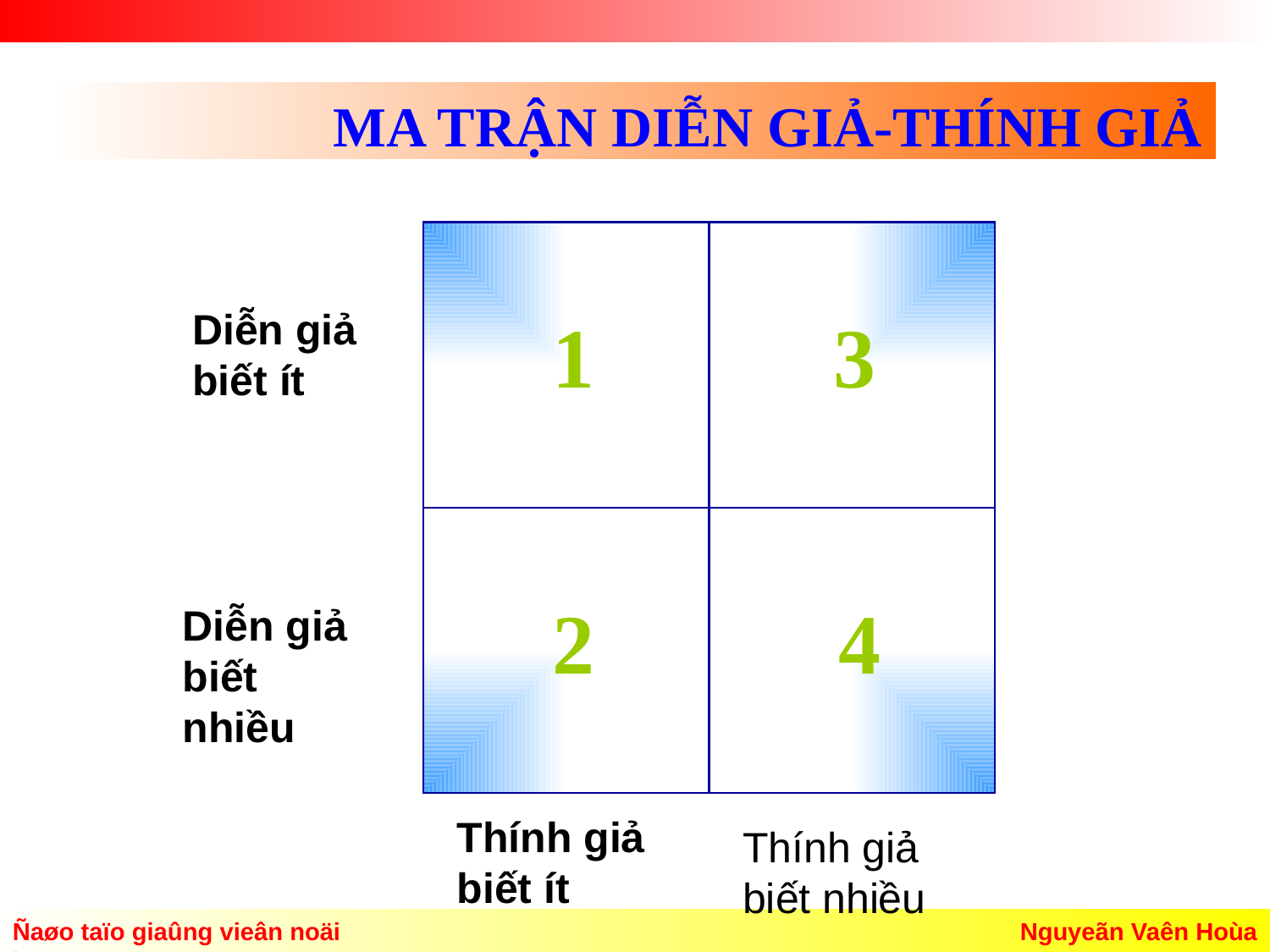

# MA TRẬN DIỄN GIẢ-THÍNH GIẢ

Diễn giả
biết ít
1
3

2
4
Diễn giả
biết nhiều
Thính giả
biết ít
Thính giả
biết nhiều